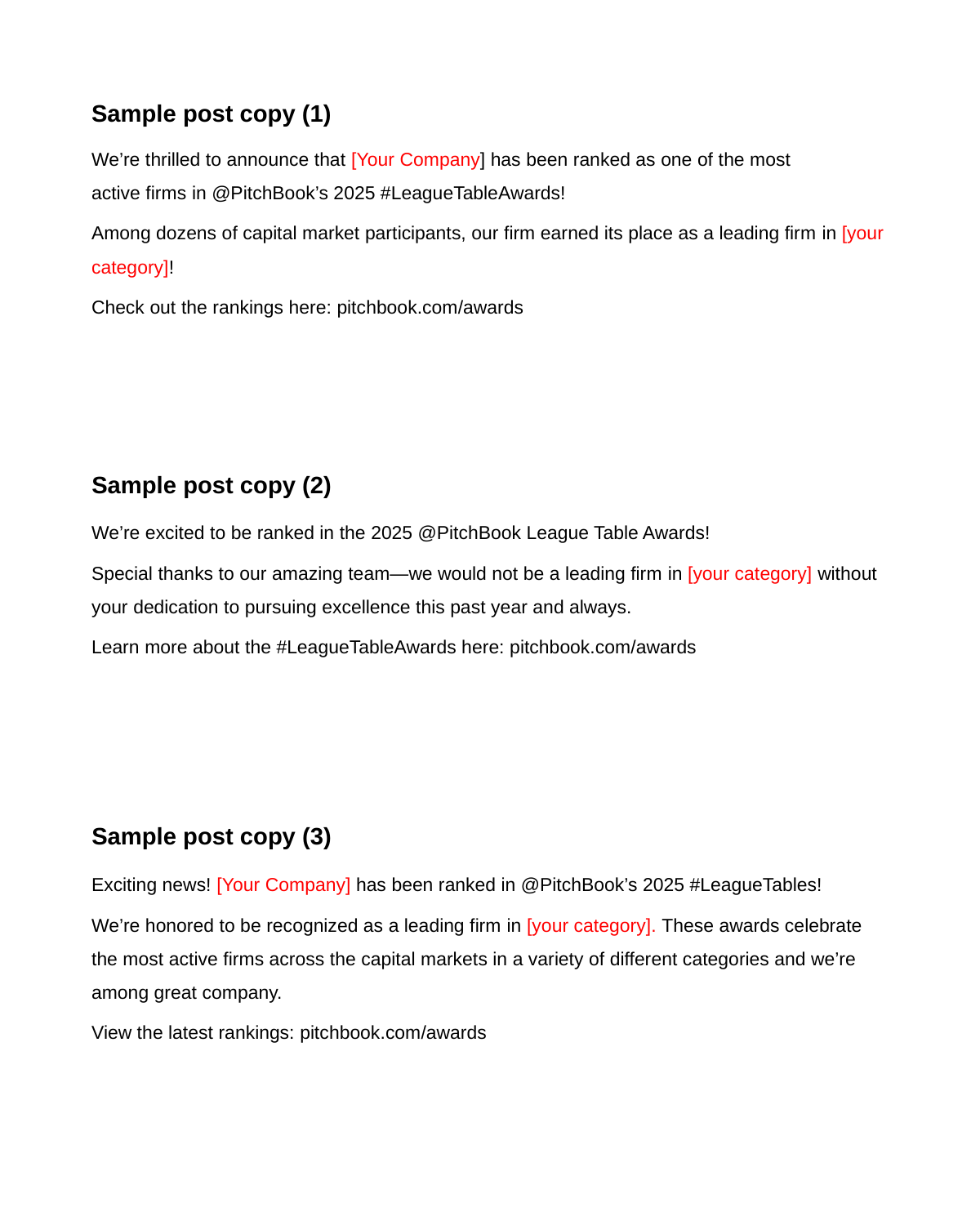

Sample post copy (1)
We’re thrilled to announce that [Your Company] has been ranked as one of the most active firms in @PitchBook’s 2025 #LeagueTableAwards!
Among dozens of capital market participants, our firm earned its place as a leading firm in [your category]!
Check out the rankings here: pitchbook.com/awards

Sample post copy (2)
We’re excited to be ranked in the 2025 @PitchBook League Table Awards!
Special thanks to our amazing team—we would not be a leading firm in [your category] without your dedication to pursuing excellence this past year and always.
Learn more about the #LeagueTableAwards here: pitchbook.com/awards

Sample post copy (3)
Exciting news! [Your Company] has been ranked in @PitchBook’s 2025 #LeagueTables!
We’re honored to be recognized as a leading firm in [your category]. These awards celebrate the most active firms across the capital markets in a variety of different categories and we’re among great company.
View the latest rankings: pitchbook.com/awards